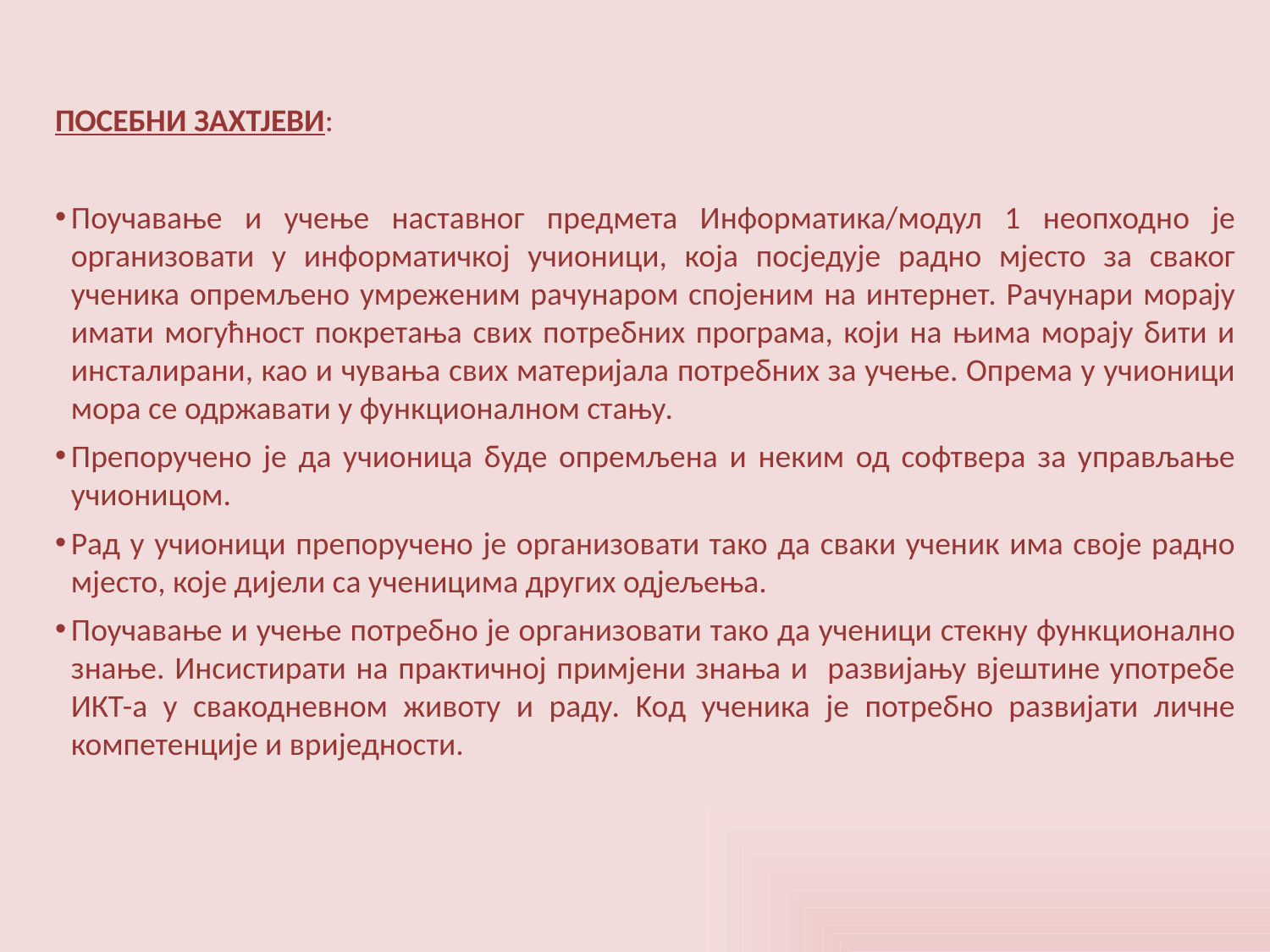

ПОСЕБНИ ЗАХТЈЕВИ:

Поучавање и учење наставног предмета Информатика/модул 1 неопходно је организовати у информатичкој учионици, која посједује радно мјесто за сваког ученика опремљено умреженим рачунаром спојеним на интернет. Рачунари морају имати могућност покретања свих потребних програма, који на њима морају бити и инсталирани, као и чувања свих материјала потребних за учење. Опрема у учионици мора се одржавати у функционалном стању.
Препоручено је да учионица буде опремљена и неким од софтвера за управљање учионицом.
Рад у учионици препоручено је организовати тако да сваки ученик има своје радно мјесто, које дијели са ученицима других одјељења.
Поучавање и учење потребно је организовати тако да ученици стекну функционално знање. Инсистирати на практичној примјени знања и  развијању вјештине употребе ИКТ-а у свакодневном животу и раду. Koд ученика је потребно развијати личне компетенције и вриједности.